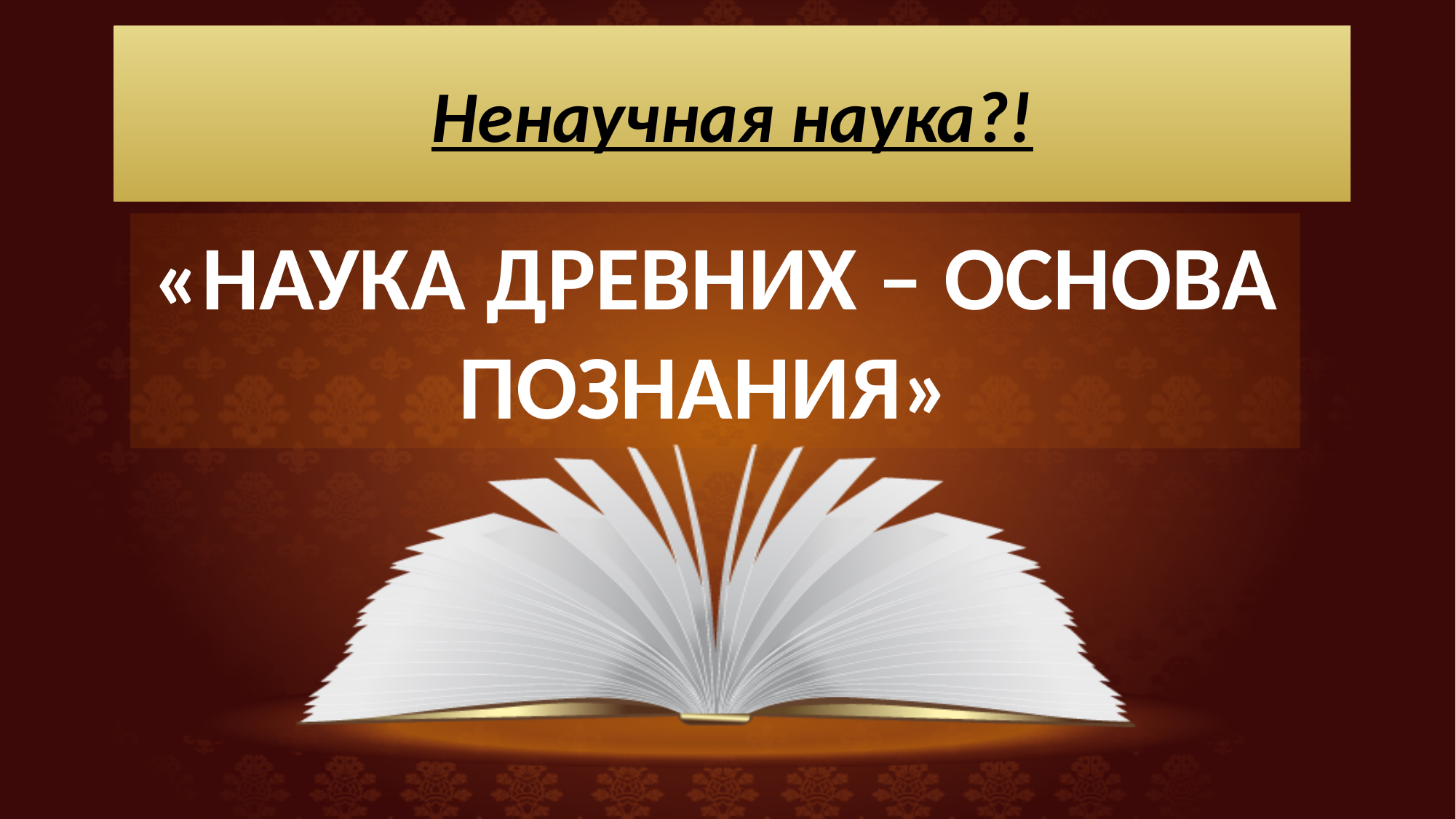

# Ненаучная наука?!
«НАУКА ДРЕВНИХ – ОСНОВА ПОЗНАНИЯ»